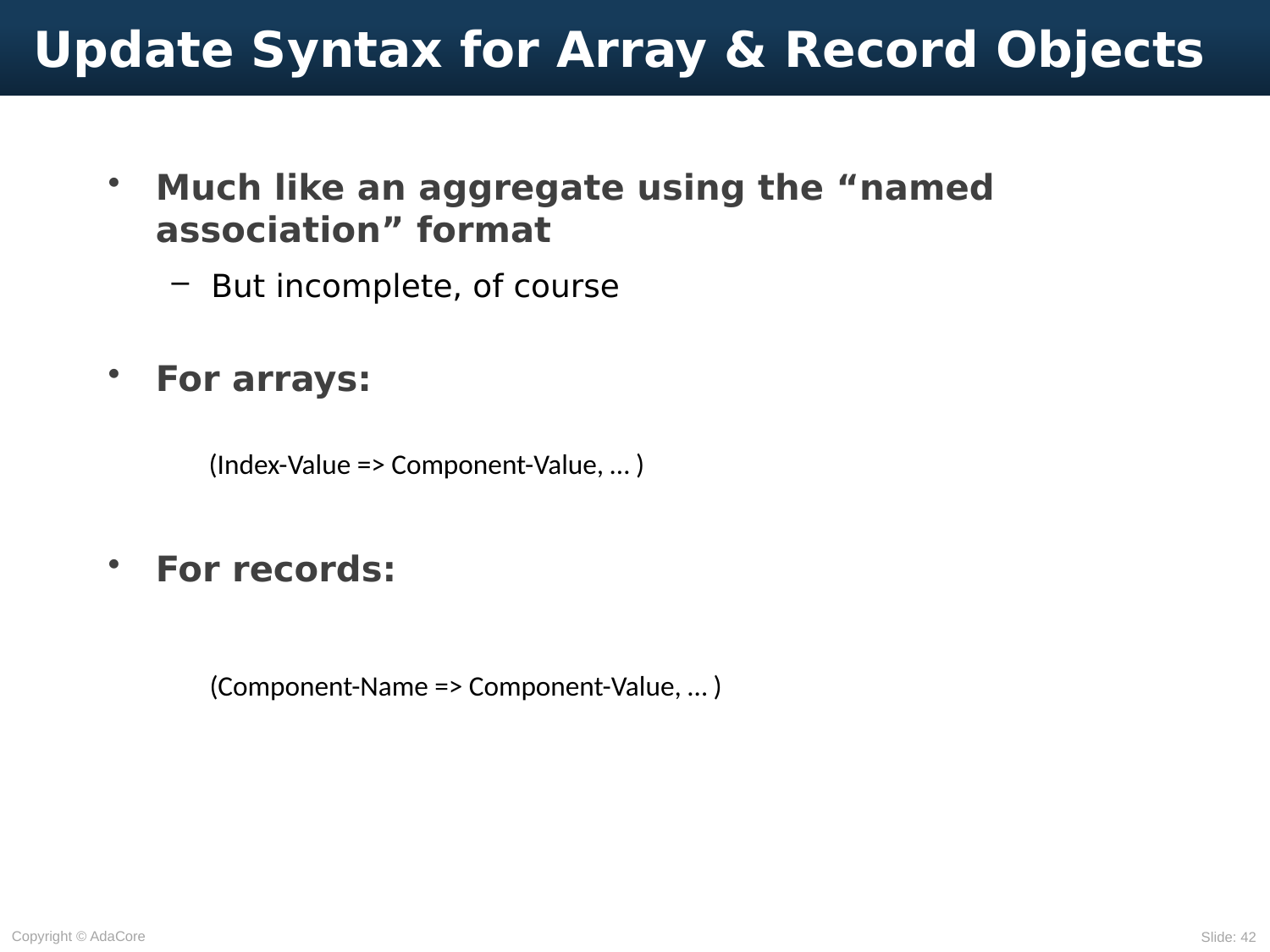

# Update Syntax for Array & Record Objects
Much like an aggregate using the “named association” format
But incomplete, of course
For arrays:

For records:
(Index-Value => Component-Value, … )
(Component-Name => Component-Value, … )